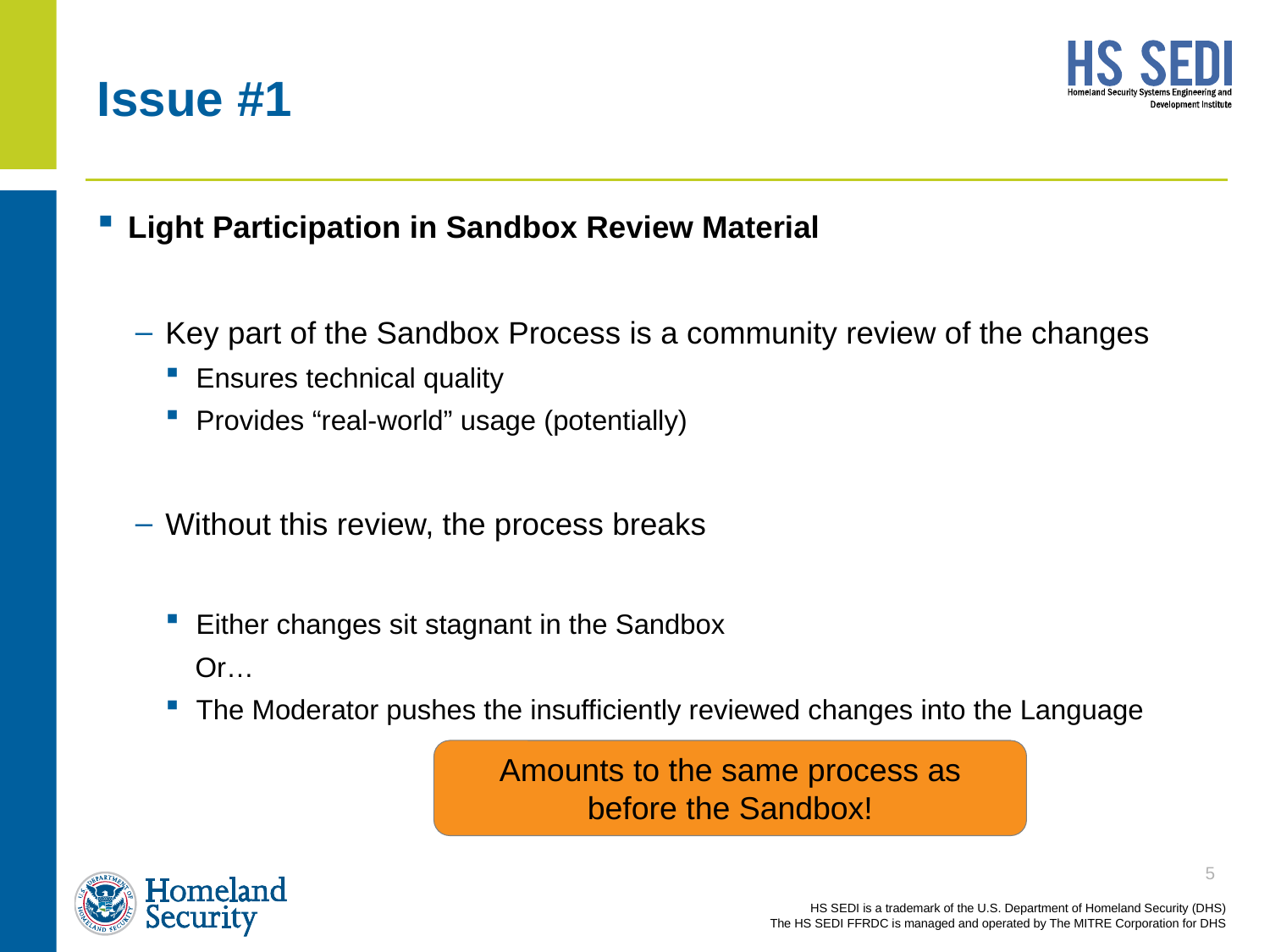

# Issue #1
Light Participation in Sandbox Review Material

Key part of the Sandbox Process is a community review of the changes
Ensures technical quality
Provides “real-world” usage (potentially)

Without this review, the process breaks

Either changes sit stagnant in the Sandbox
Or…
The Moderator pushes the insufficiently reviewed changes into the Language

Amounts to the same process as before the Sandbox!
5